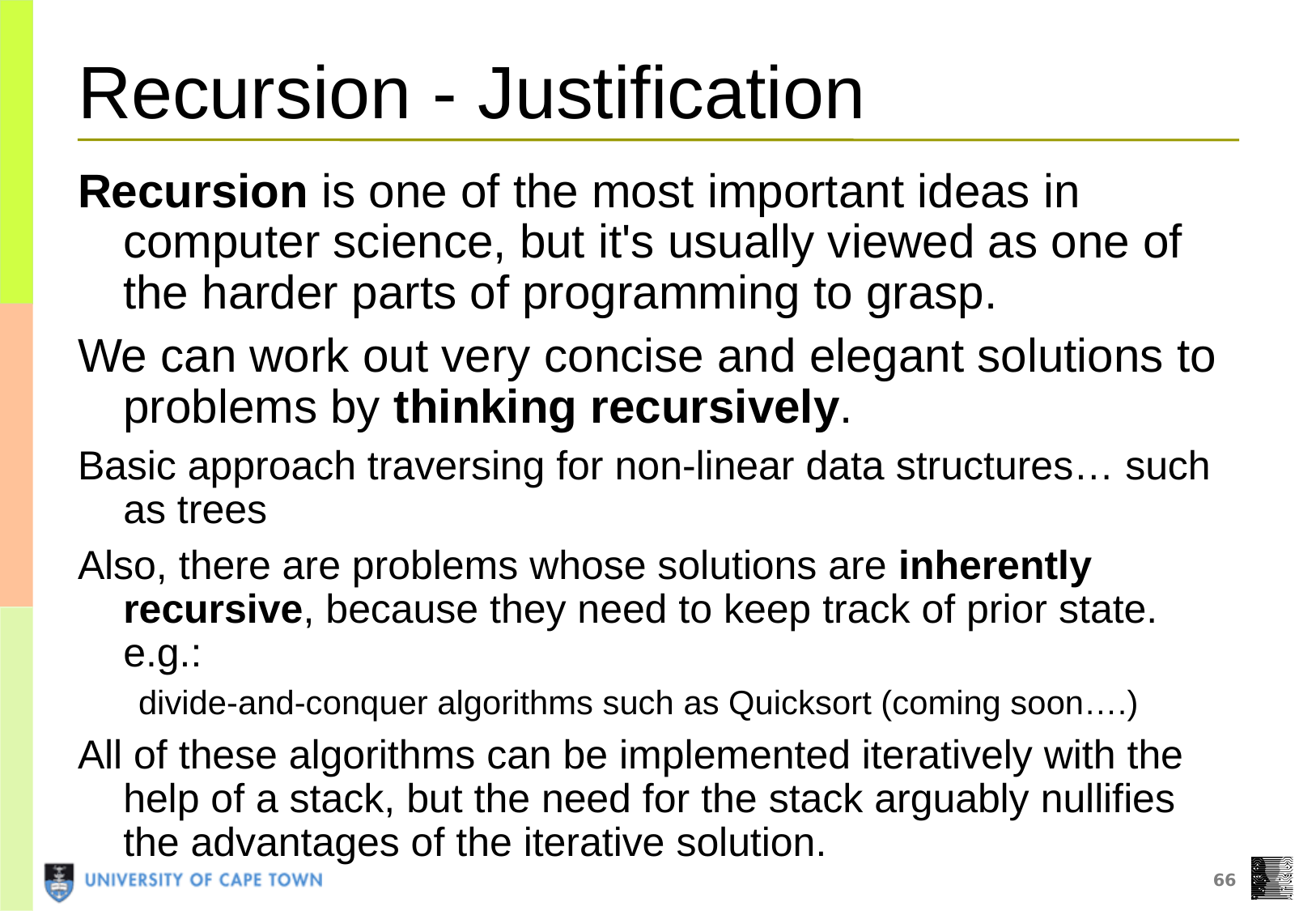

# Recursion - Justification
Recursion is one of the most important ideas in computer science, but it's usually viewed as one of the harder parts of programming to grasp.
We can work out very concise and elegant solutions to problems by thinking recursively.
Basic approach traversing for non-linear data structures… such as trees
Also, there are problems whose solutions are inherently recursive, because they need to keep track of prior state. e.g.:
divide-and-conquer algorithms such as Quicksort (coming soon….)
All of these algorithms can be implemented iteratively with the help of a stack, but the need for the stack arguably nullifies the advantages of the iterative solution.
66